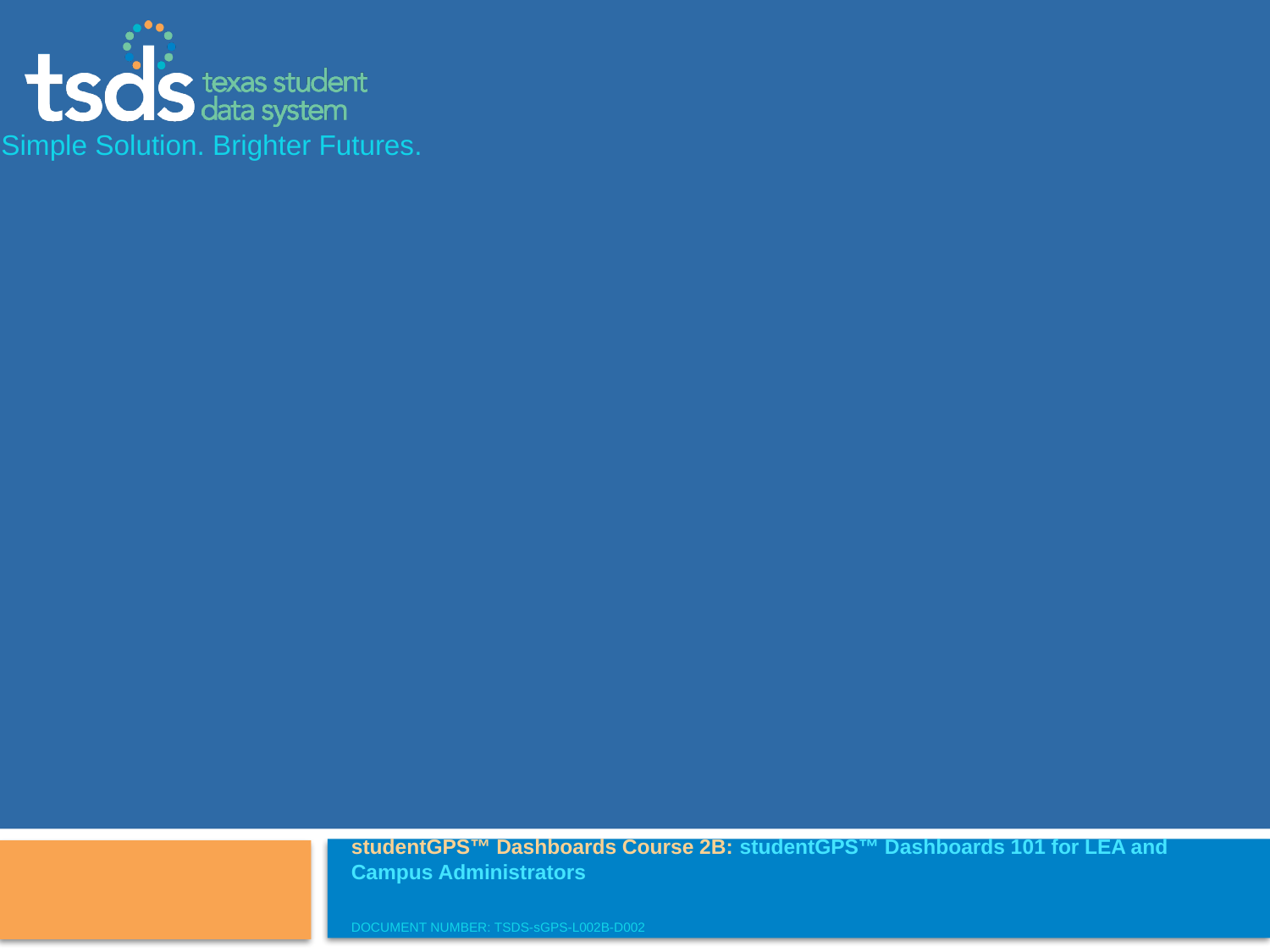

Simple Solution. Brighter Futures.
# studentGPS™ Dashboards Course 2B: studentGPS™ Dashboards 101 for LEA and Campus Administrators Document Number: TSDS-sGPS-L002B-D002